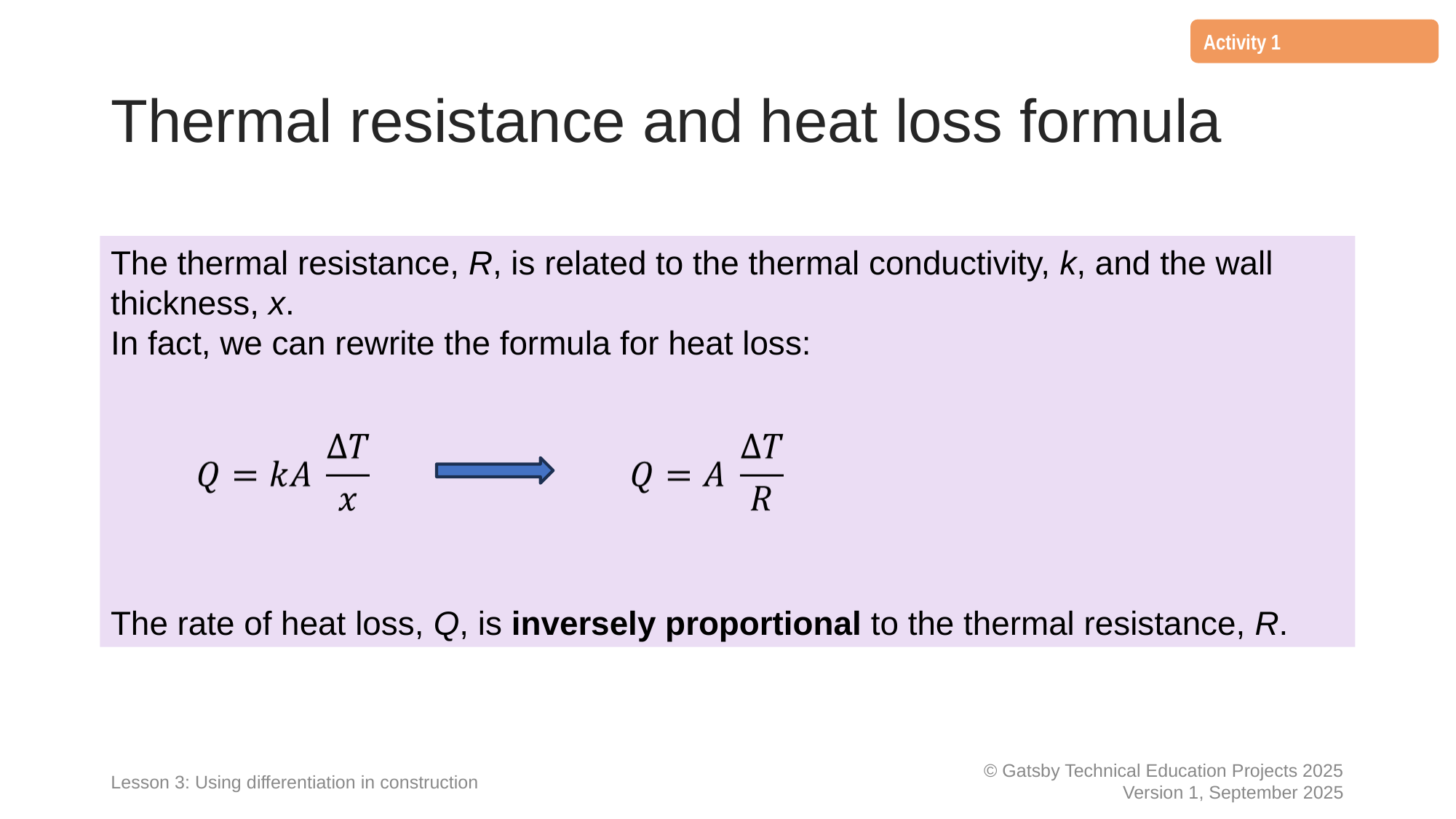

Activity 1
# Thermal resistance and heat loss formula
The thermal resistance, R, is related to the thermal conductivity, k, and the wall thickness, x.
In fact, we can rewrite the formula for heat loss:

The rate of heat loss, Q, is inversely proportional to the thermal resistance, R.

Lesson 3: Using differentiation in construction